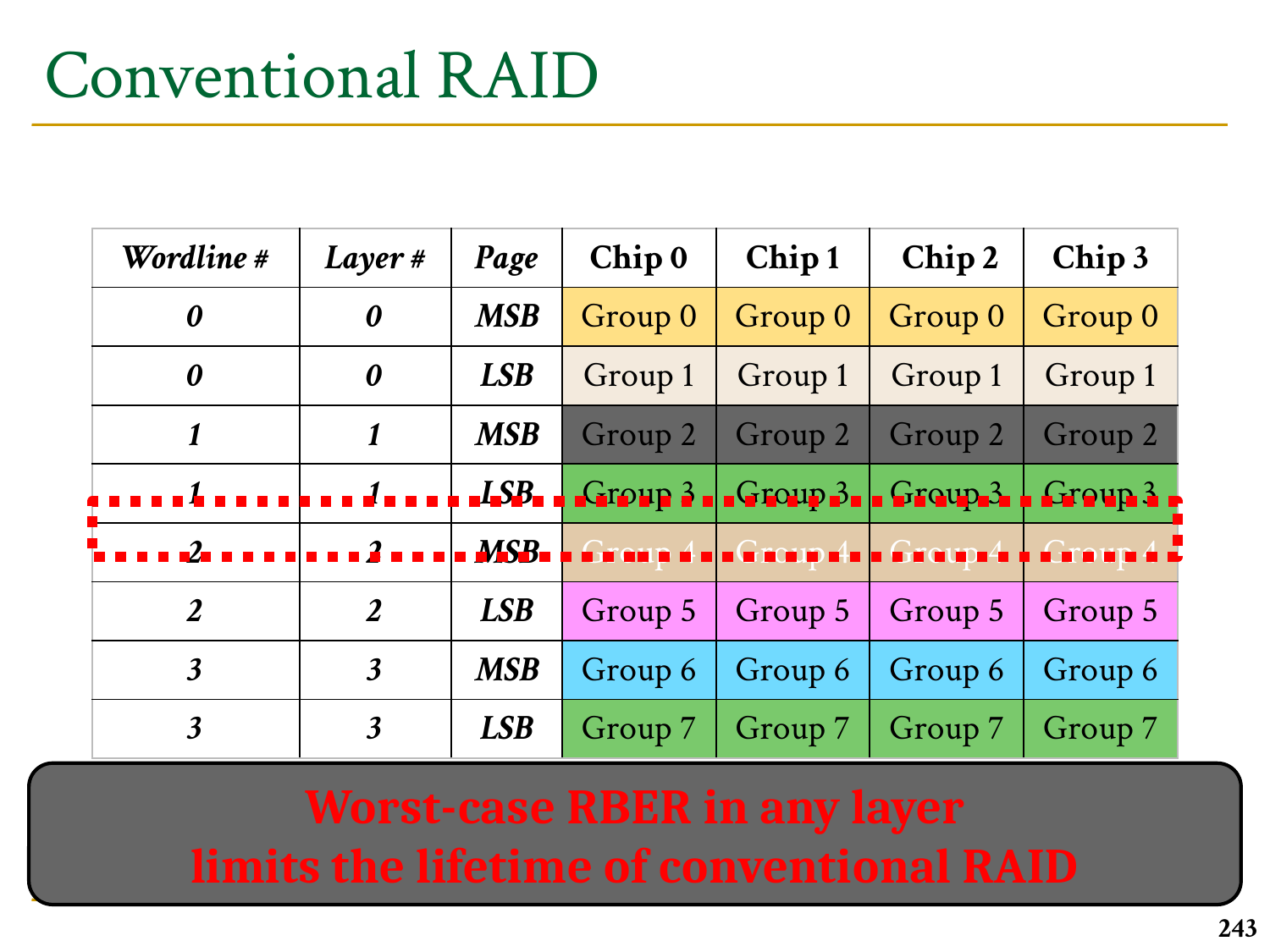

# Conventional RAID
| Wordline # | Layer # | Page | Chip 0 | Chip 1 | Chip 2 | Chip 3 |
| --- | --- | --- | --- | --- | --- | --- |
| 0 | 0 | MSB | Group 0 | Group 0 | Group 0 | Group 0 |
| 0 | 0 | LSB | Group 1 | Group 1 | Group 1 | Group 1 |
| 1 | 1 | MSB | Group 2 | Group 2 | Group 2 | Group 2 |
| 1 | 1 | LSB | Group 3 | Group 3 | Group 3 | Group 3 |
| 2 | 2 | MSB | Group 4 | Group 4 | Group 4 | Group 4 |
| 2 | 2 | LSB | Group 5 | Group 5 | Group 5 | Group 5 |
| 3 | 3 | MSB | Group 6 | Group 6 | Group 6 | Group 6 |
| 3 | 3 | LSB | Group 7 | Group 7 | Group 7 | Group 7 |

Worst-case RBER in any layer
limits the lifetime of conventional RAID
243